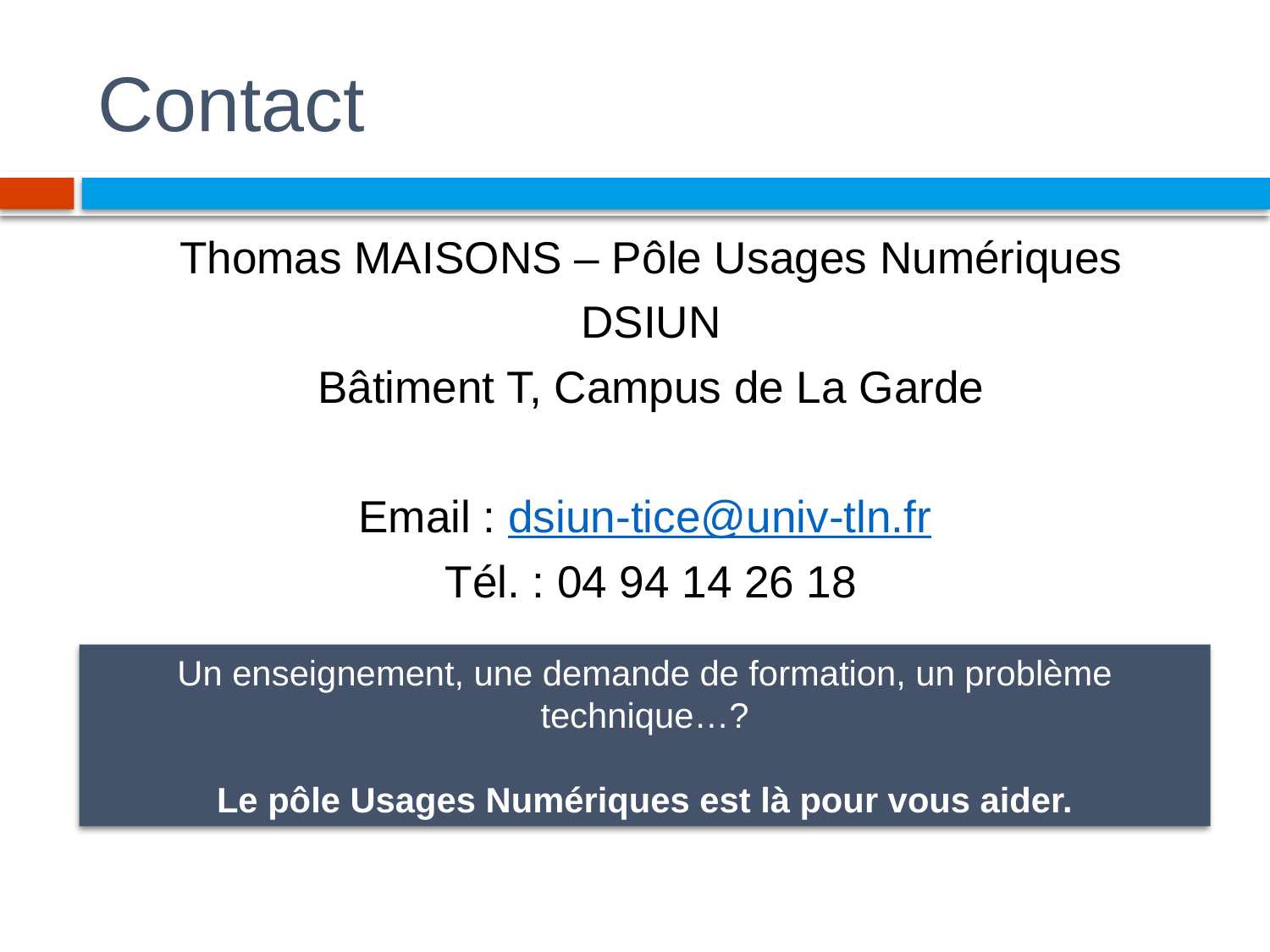

# Contact
Thomas MAISONS – Pôle Usages Numériques
DSIUN
Bâtiment T, Campus de La Garde

Email : dsiun-tice@univ-tln.fr
Tél. : 04 94 14 26 18
Un enseignement, une demande de formation, un problème technique…?

Le pôle Usages Numériques est là pour vous aider.